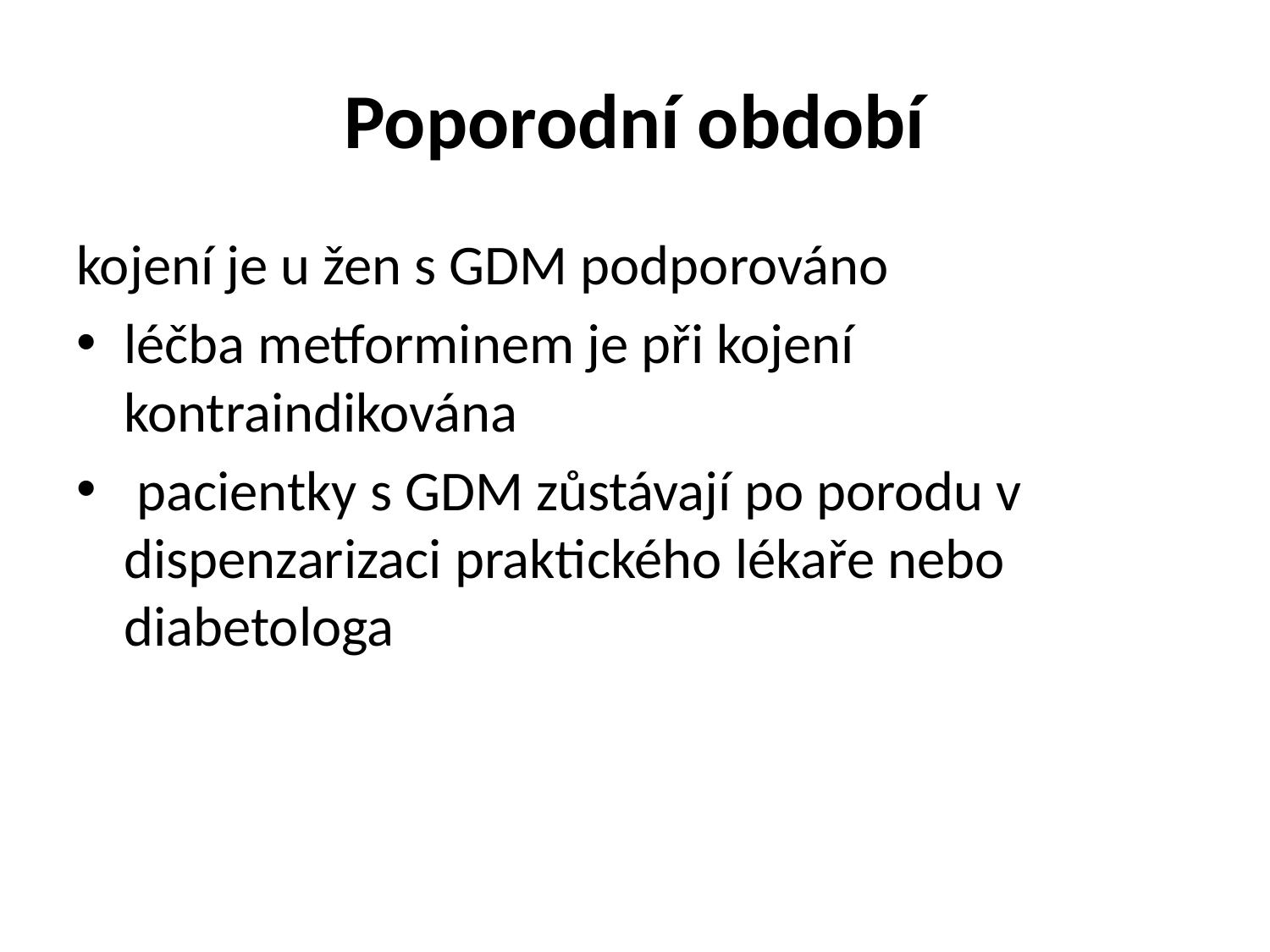

# Poporodní období
kojení je u žen s GDM podporováno
léčba metforminem je při kojení kontraindikována
 pacientky s GDM zůstávají po porodu v dispenzarizaci praktického lékaře nebo diabetologa